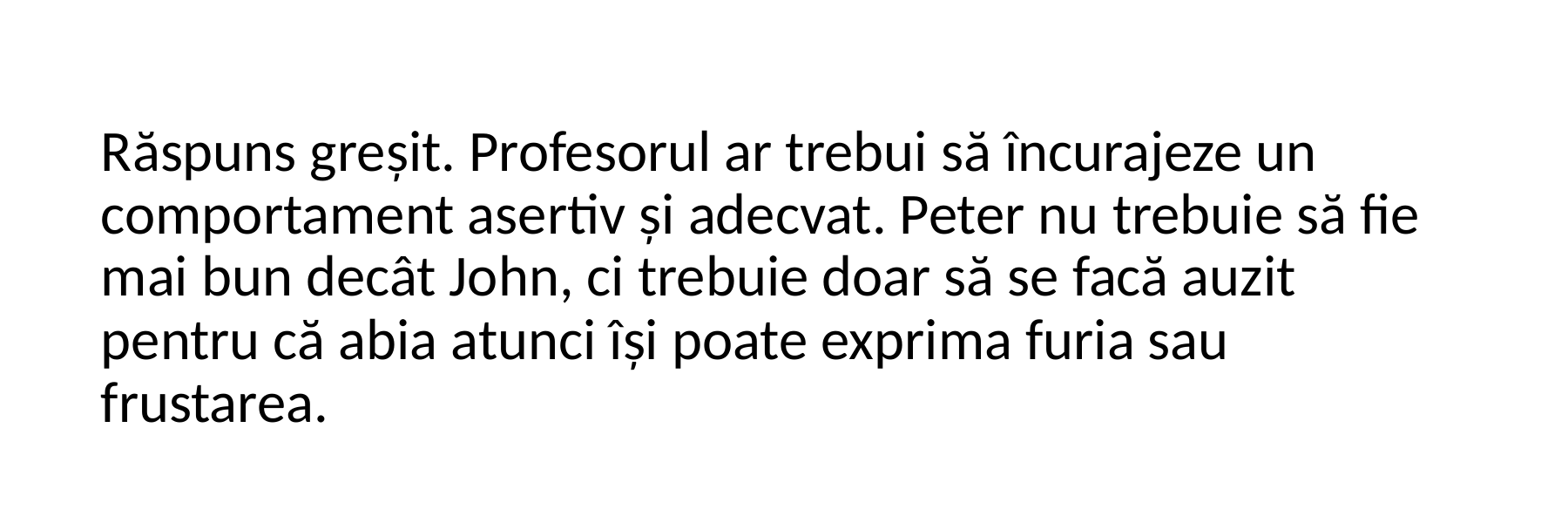

Răspuns greșit. Profesorul ar trebui să încurajeze un comportament asertiv și adecvat. Peter nu trebuie să fie mai bun decât John, ci trebuie doar să se facă auzit pentru că abia atunci își poate exprima furia sau frustarea.